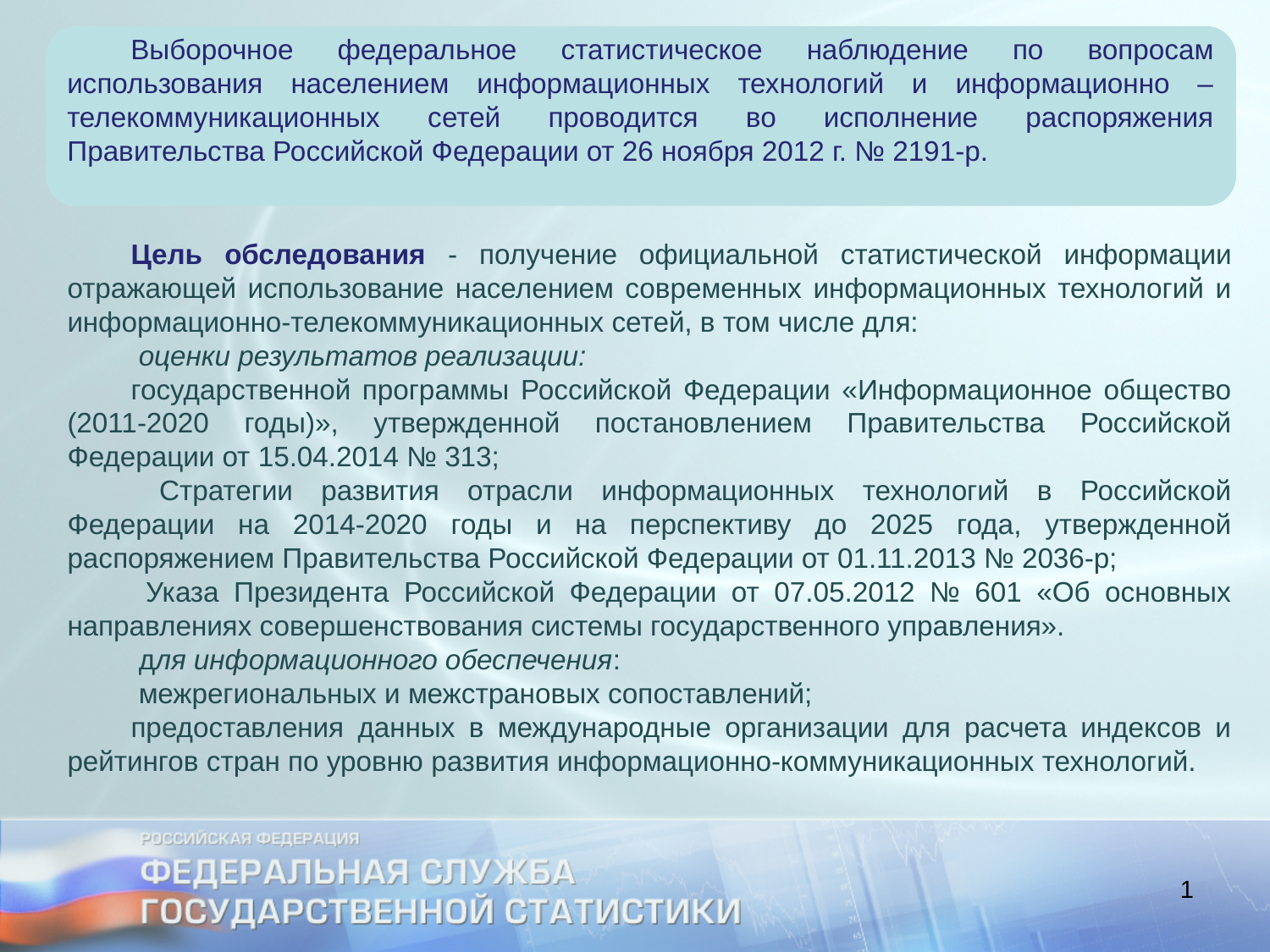

Выборочное федеральное статистическое наблюдение по вопросам использования населением информационных технологий и информационно – телекоммуникационных сетей проводится во исполнение распоряжения Правительства Российской Федерации от 26 ноября 2012 г. № 2191-р.

Цель обследования - получение официальной статистической информации отражающей использование населением современных информационных технологий и информационно-телекоммуникационных сетей, в том числе для:
 оценки результатов реализации:
государственной программы Российской Федерации «Информационное общество (2011-2020 годы)», утвержденной постановлением Правительства Российской Федерации от 15.04.2014 № 313;
 Стратегии развития отрасли информационных технологий в Российской Федерации на 2014-2020 годы и на перспективу до 2025 года, утвержденной распоряжением Правительства Российской Федерации от 01.11.2013 № 2036-р;
 Указа Президента Российской Федерации от 07.05.2012 № 601 «Об основных направлениях совершенствования системы государственного управления».
 для информационного обеспечения:
 межрегиональных и межстрановых сопоставлений;
предоставления данных в международные организации для расчета индексов и рейтингов стран по уровню развития информационно-коммуникационных технологий.

1